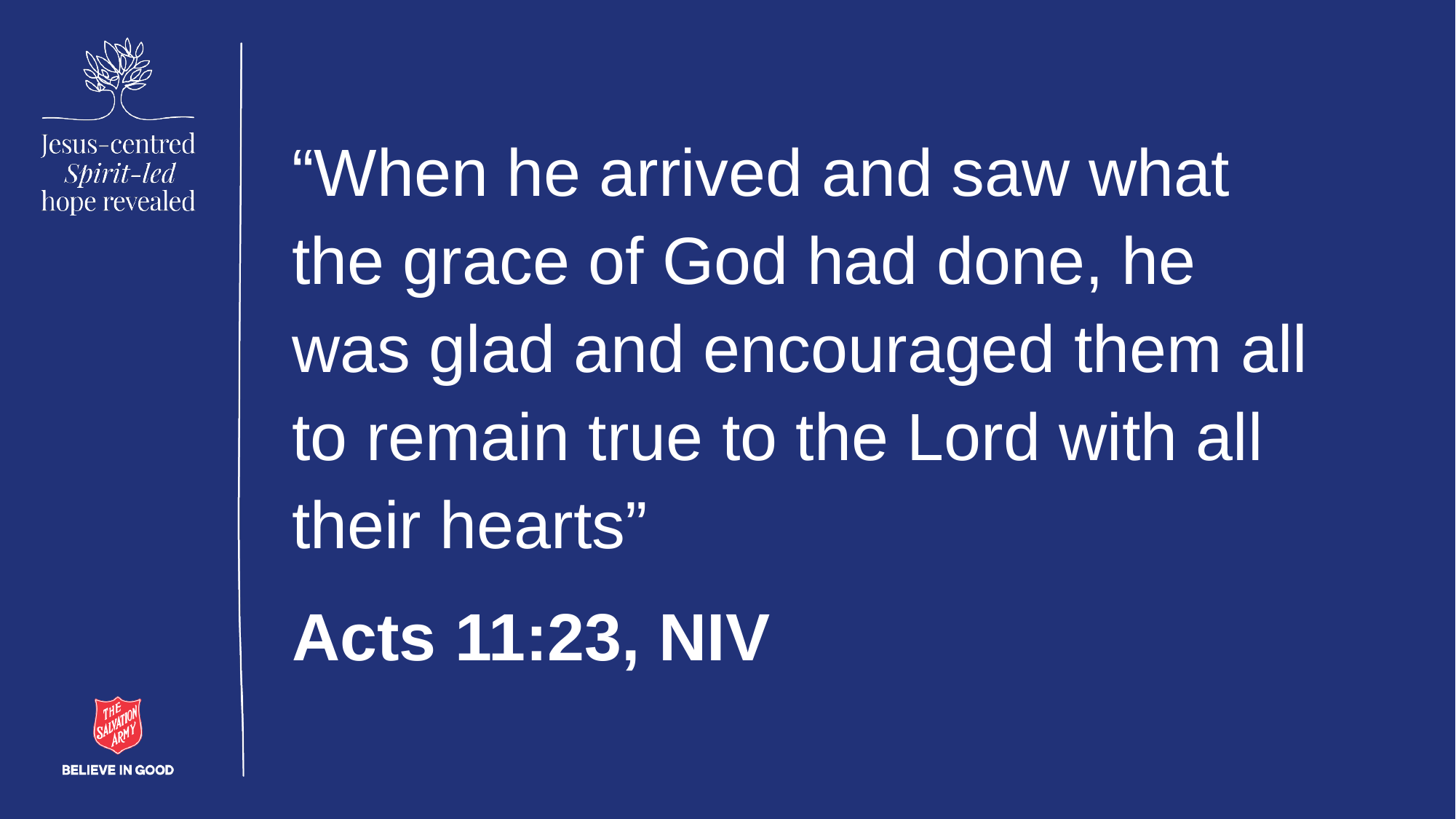

“When he arrived and saw what the grace of God had done, he was glad and encouraged them all to remain true to the Lord with all their hearts”
Acts 11:23, NIV